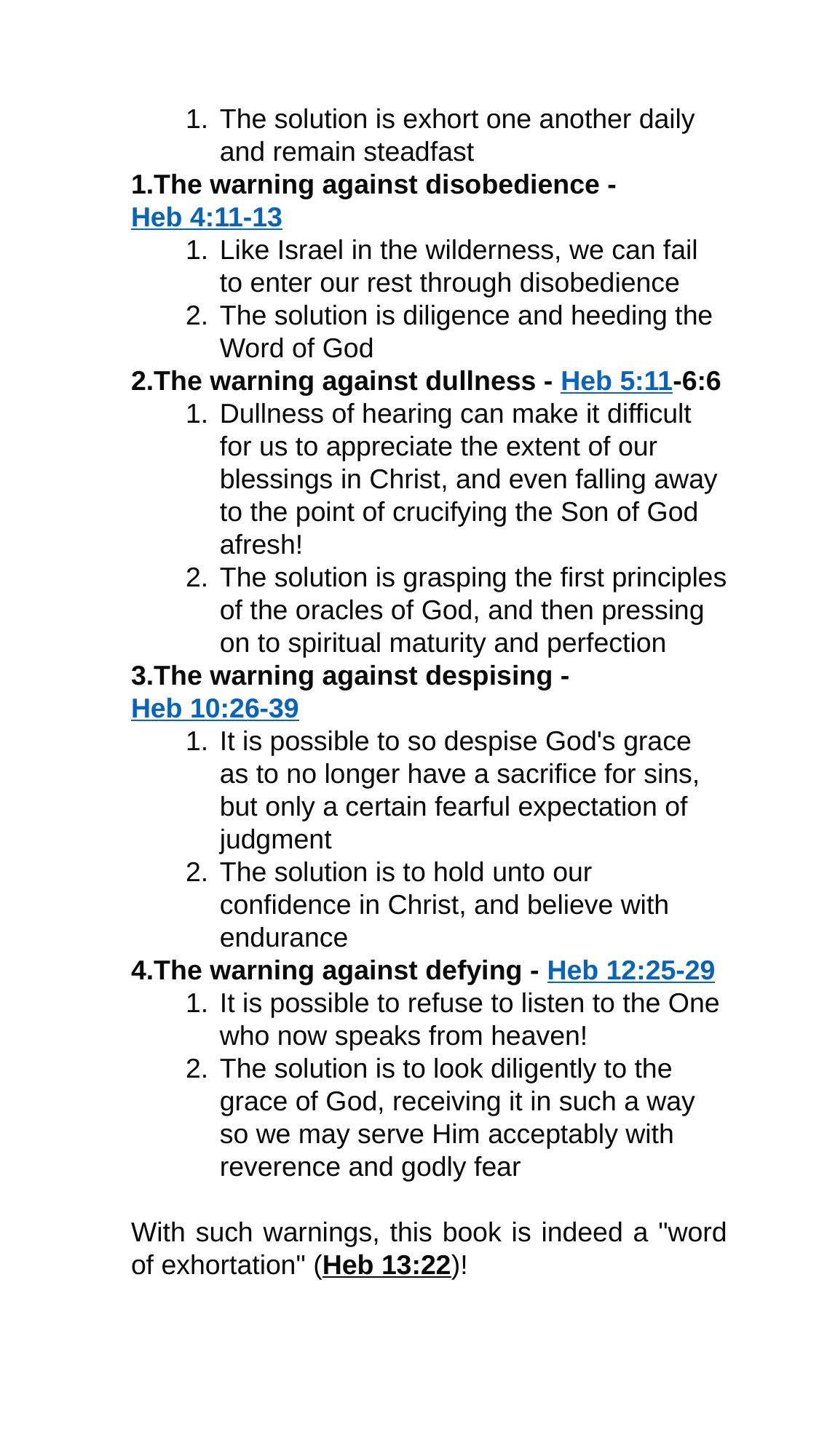

The solution is exhort one another daily and remain steadfast
The warning against disobedience - Heb 4:11-13
Like Israel in the wilderness, we can fail to enter our rest through disobedience
The solution is diligence and heeding the Word of God
The warning against dullness - Heb 5:11-6:6
Dullness of hearing can make it difficult for us to appreciate the extent of our blessings in Christ, and even falling away to the point of crucifying the Son of God afresh!
The solution is grasping the first principles of the oracles of God, and then pressing on to spiritual maturity and perfection
The warning against despising - Heb 10:26-39
It is possible to so despise God's grace as to no longer have a sacrifice for sins, but only a certain fearful expectation of judgment
The solution is to hold unto our confidence in Christ, and believe with endurance
The warning against defying - Heb 12:25-29
It is possible to refuse to listen to the One who now speaks from heaven!
The solution is to look diligently to the grace of God, receiving it in such a way so we may serve Him acceptably with reverence and godly fear

With such warnings, this book is indeed a "word of exhortation" (Heb 13:22)!